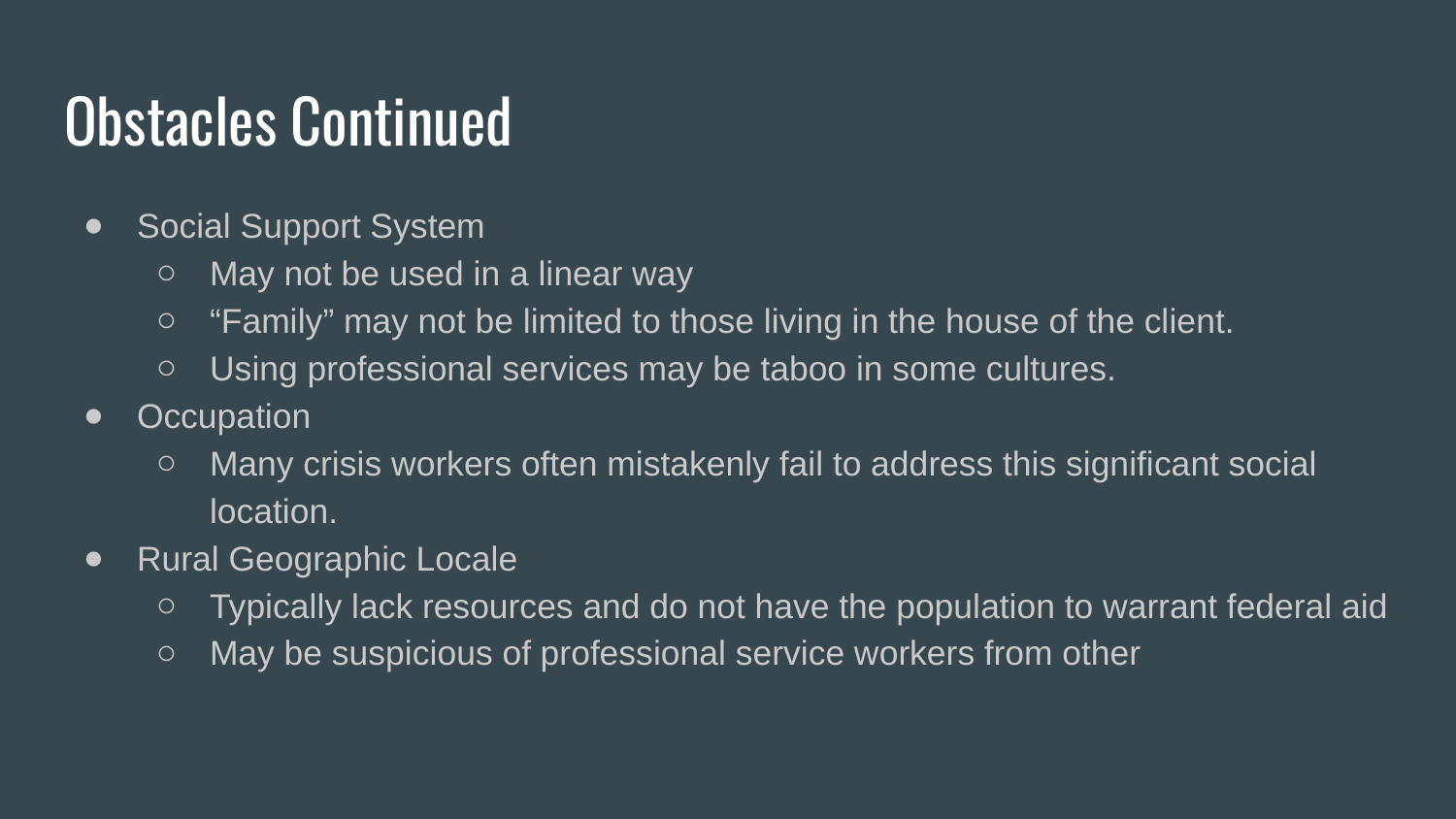

# Obstacles Continued
Social Support System
May not be used in a linear way
“Family” may not be limited to those living in the house of the client.
Using professional services may be taboo in some cultures.
Occupation
Many crisis workers often mistakenly fail to address this significant social location.
Rural Geographic Locale
Typically lack resources and do not have the population to warrant federal aid
May be suspicious of professional service workers from other